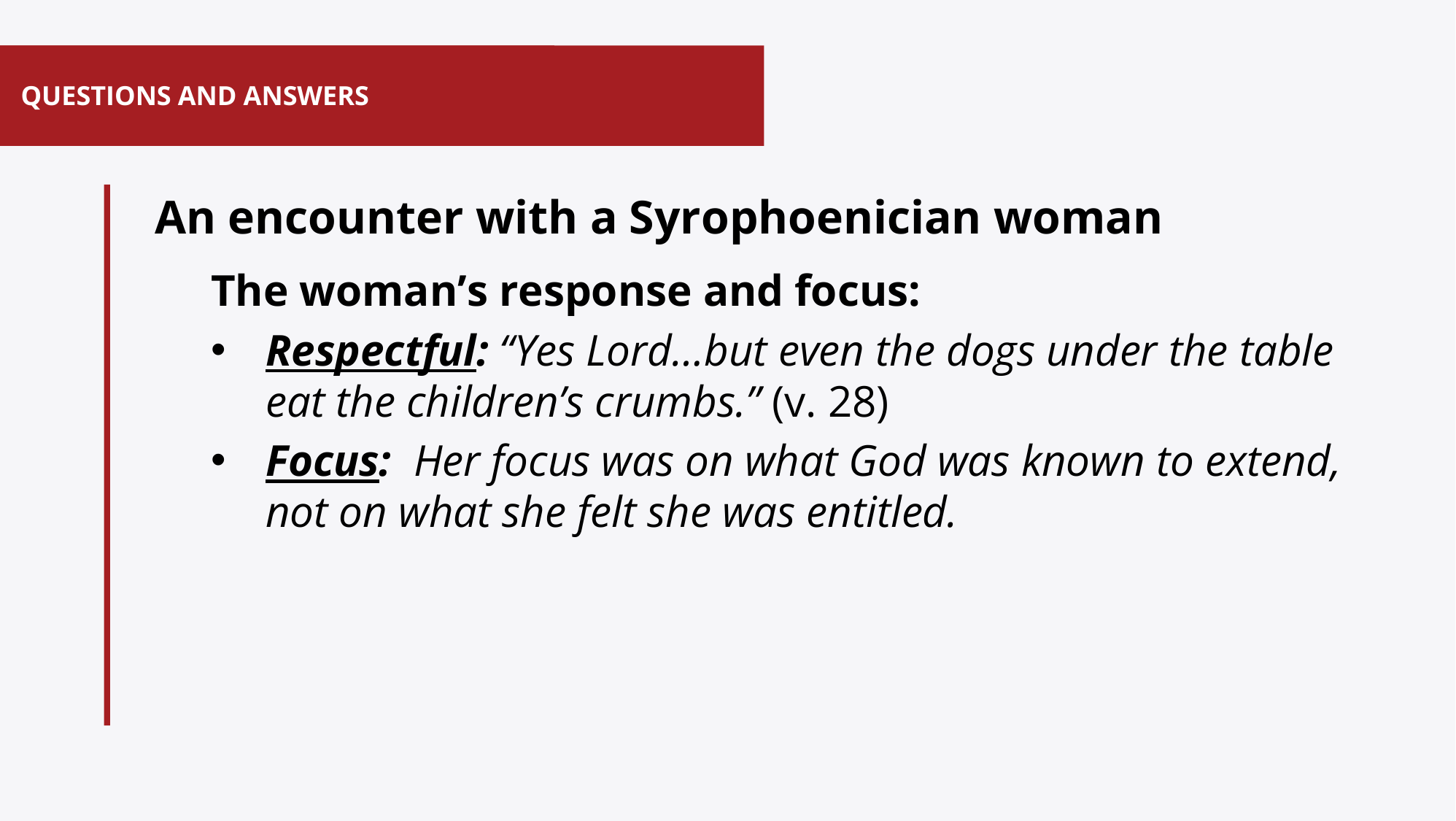

# QUESTIONS AND ANSWERS
An encounter with a Syrophoenician woman

The woman’s response and focus:
Respectful: “Yes Lord…but even the dogs under the table eat the children’s crumbs.” (v. 28)
Focus:  Her focus was on what God was known to extend, not on what she felt she was entitled.